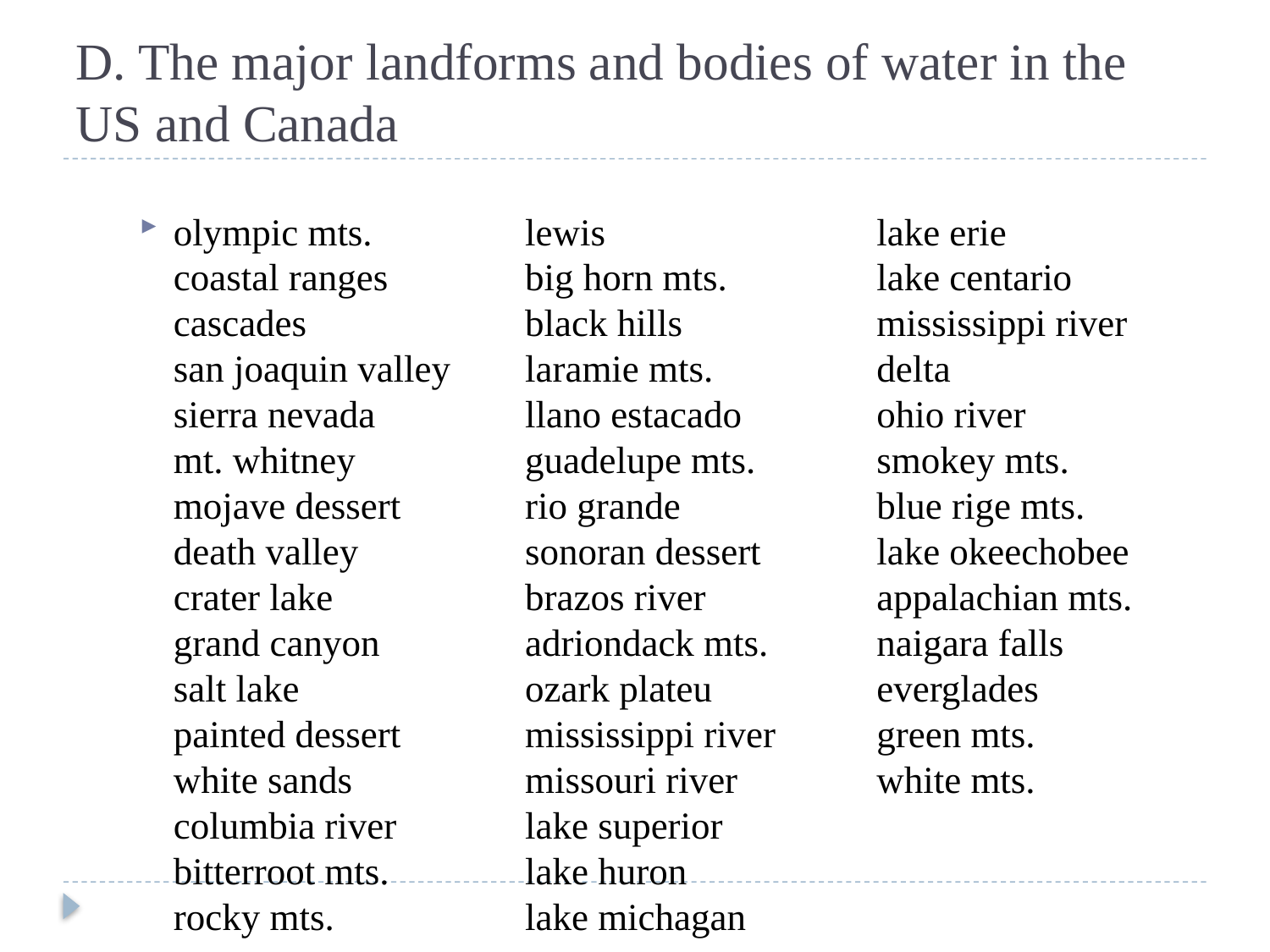

# D. The major landforms and bodies of water in the US and Canada
olympic mts.
coastal ranges
cascades
san joaquin valley
sierra nevada
mt. whitney
mojave dessert
death valley
crater lake
grand canyon
salt lake
painted dessert
white sands
columbia river
bitterroot mts.
rocky mts.
lewis
big horn mts.
black hills
laramie mts.
llano estacado
guadelupe mts.
rio grande
sonoran dessert
brazos river
adriondack mts.
ozark plateu
mississippi river
missouri river
lake superior
lake huron
lake michagan
lake erie
lake centario
mississippi river delta
ohio river
smokey mts.
blue rige mts.
lake okeechobee
appalachian mts.
naigara falls
everglades
green mts.
white mts.